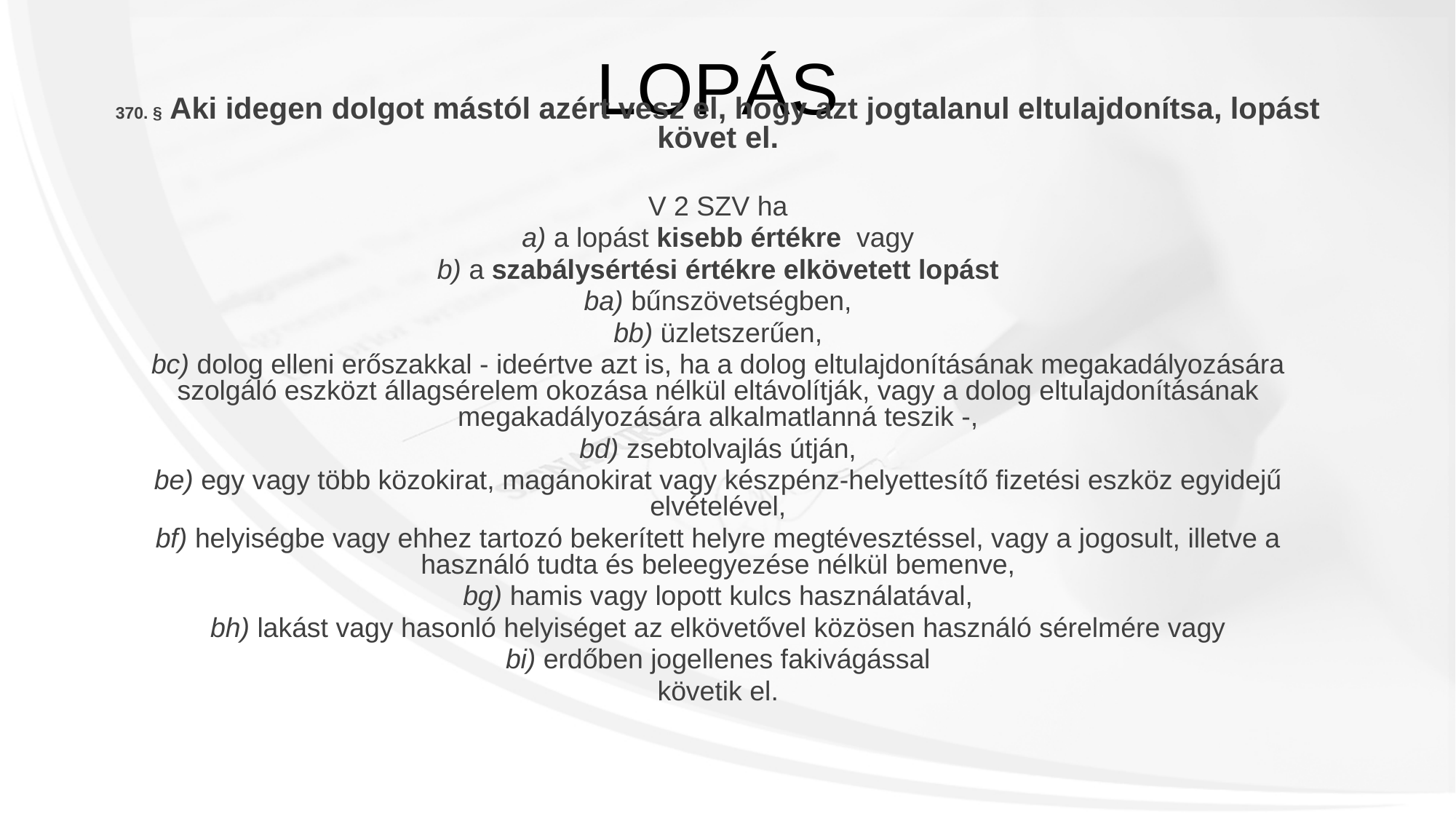

LOPÁS

370. § Aki idegen dolgot mástól azért vesz el, hogy azt jogtalanul eltulajdonítsa, lopást követ el.

V 2 SZV ha
a) a lopást kisebb értékre  vagy
b) a szabálysértési értékre elkövetett lopást
ba) bűnszövetségben,
bb) üzletszerűen,
bc) dolog elleni erőszakkal - ideértve azt is, ha a dolog eltulajdonításának megakadályozására szolgáló eszközt állagsérelem okozása nélkül eltávolítják, vagy a dolog eltulajdonításának megakadályozására alkalmatlanná teszik -,
bd) zsebtolvajlás útján,
be) egy vagy több közokirat, magánokirat vagy készpénz-helyettesítő fizetési eszköz egyidejű elvételével,
bf) helyiségbe vagy ehhez tartozó bekerített helyre megtévesztéssel, vagy a jogosult, illetve a használó tudta és beleegyezése nélkül bemenve,
bg) hamis vagy lopott kulcs használatával,
bh) lakást vagy hasonló helyiséget az elkövetővel közösen használó sérelmére vagy
bi) erdőben jogellenes fakivágással
követik el.